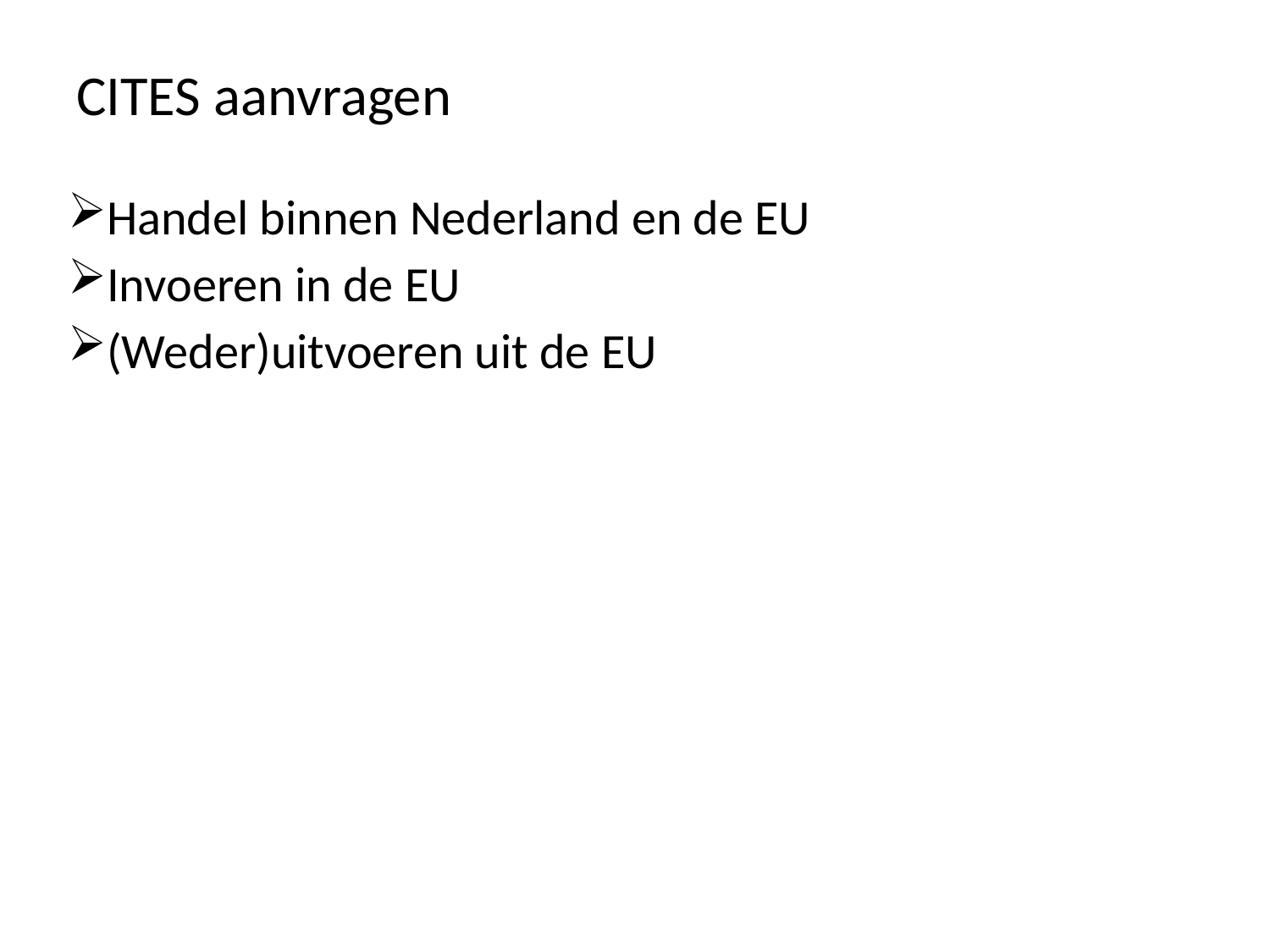

# CITES aanvragen
Handel binnen Nederland en de EU
Invoeren in de EU
(Weder)uitvoeren uit de EU